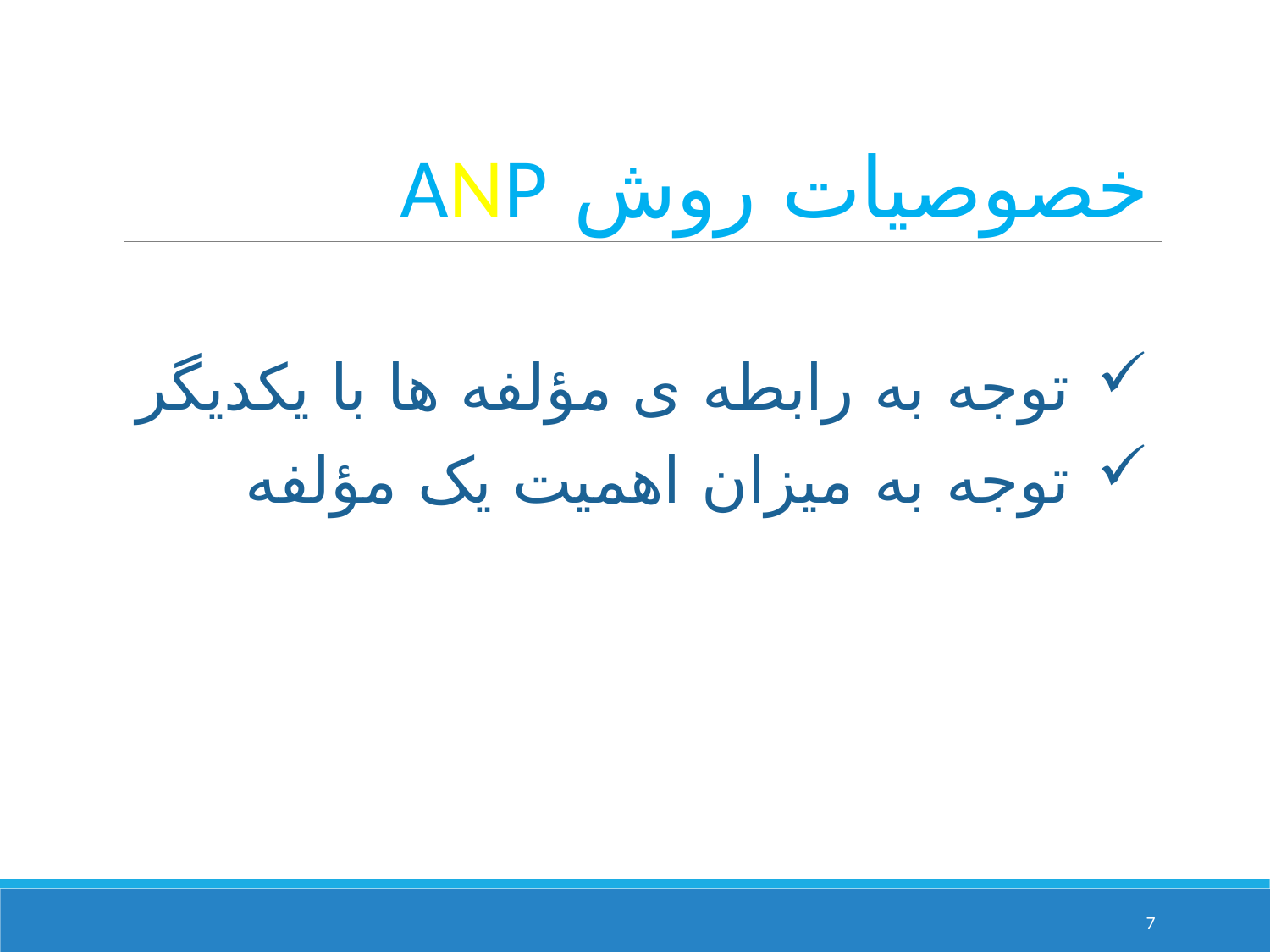

# خصوصیات روش ANP

توجه به رابطه ی مؤلفه ها با یکدیگر
توجه به میزان اهمیت یک مؤلفه

7